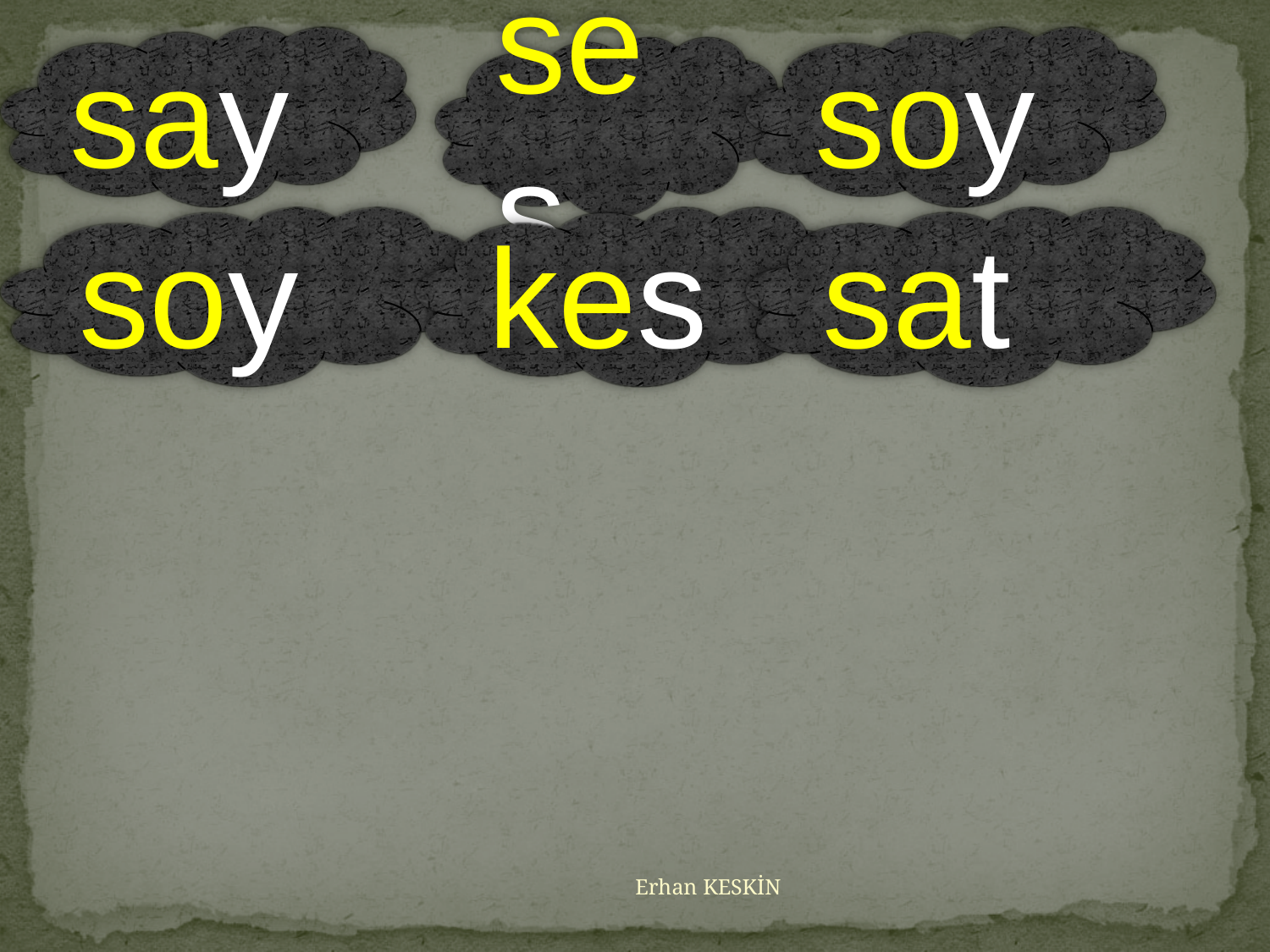

say
soy
ses
soy
kes
sat
Erhan KESKİN